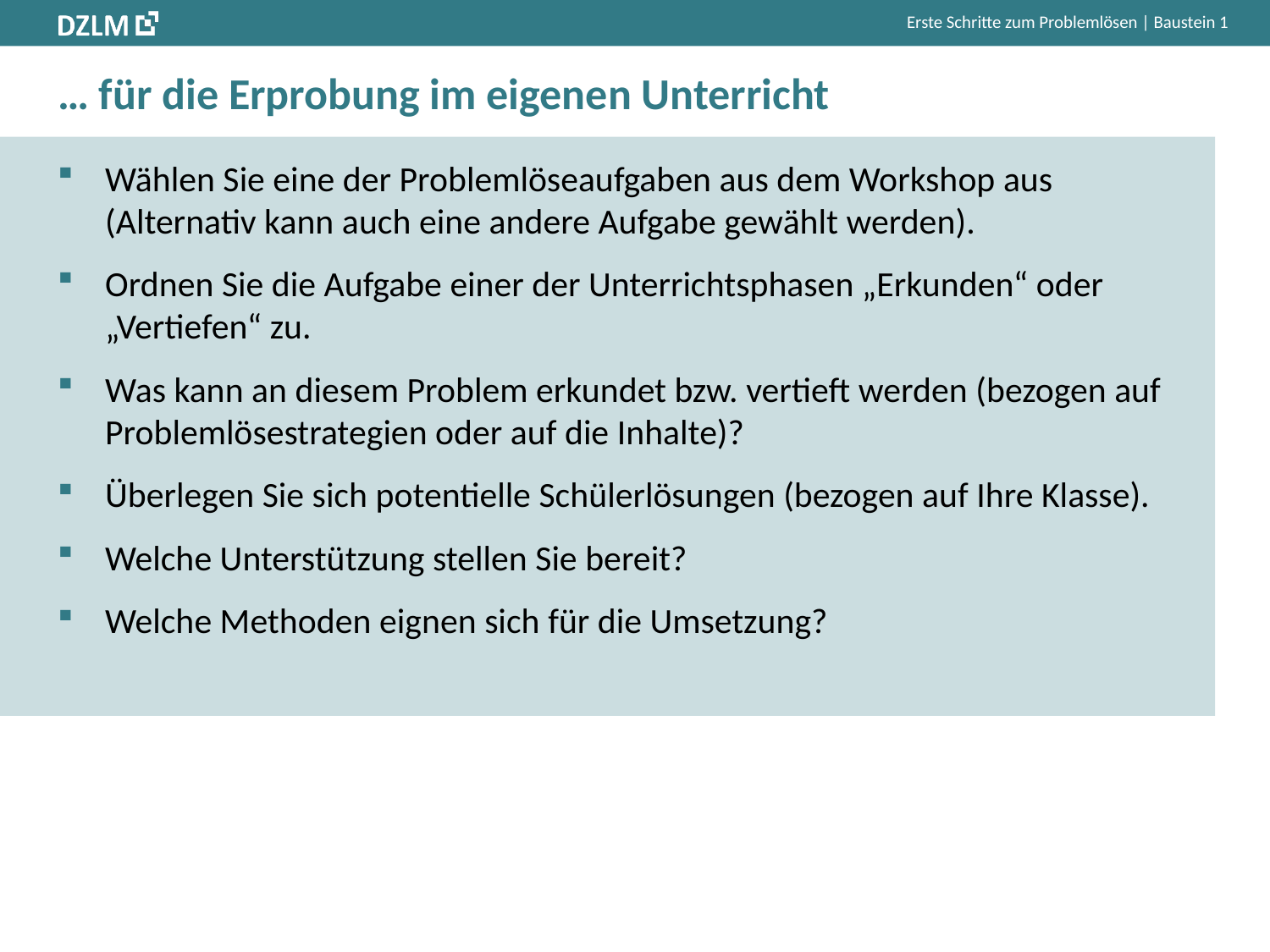

# … für die Erprobung im eigenen Unterricht

Wählen Sie eine der Problemlöseaufgaben aus dem Workshop aus (Alternativ kann auch eine andere Aufgabe gewählt werden).
Ordnen Sie die Aufgabe einer der Unterrichtsphasen „Erkunden“ oder „Vertiefen“ zu.
Was kann an diesem Problem erkundet bzw. vertieft werden (bezogen auf Problemlösestrategien oder auf die Inhalte)?
Überlegen Sie sich potentielle Schülerlösungen (bezogen auf Ihre Klasse).
Welche Unterstützung stellen Sie bereit?
Welche Methoden eignen sich für die Umsetzung?